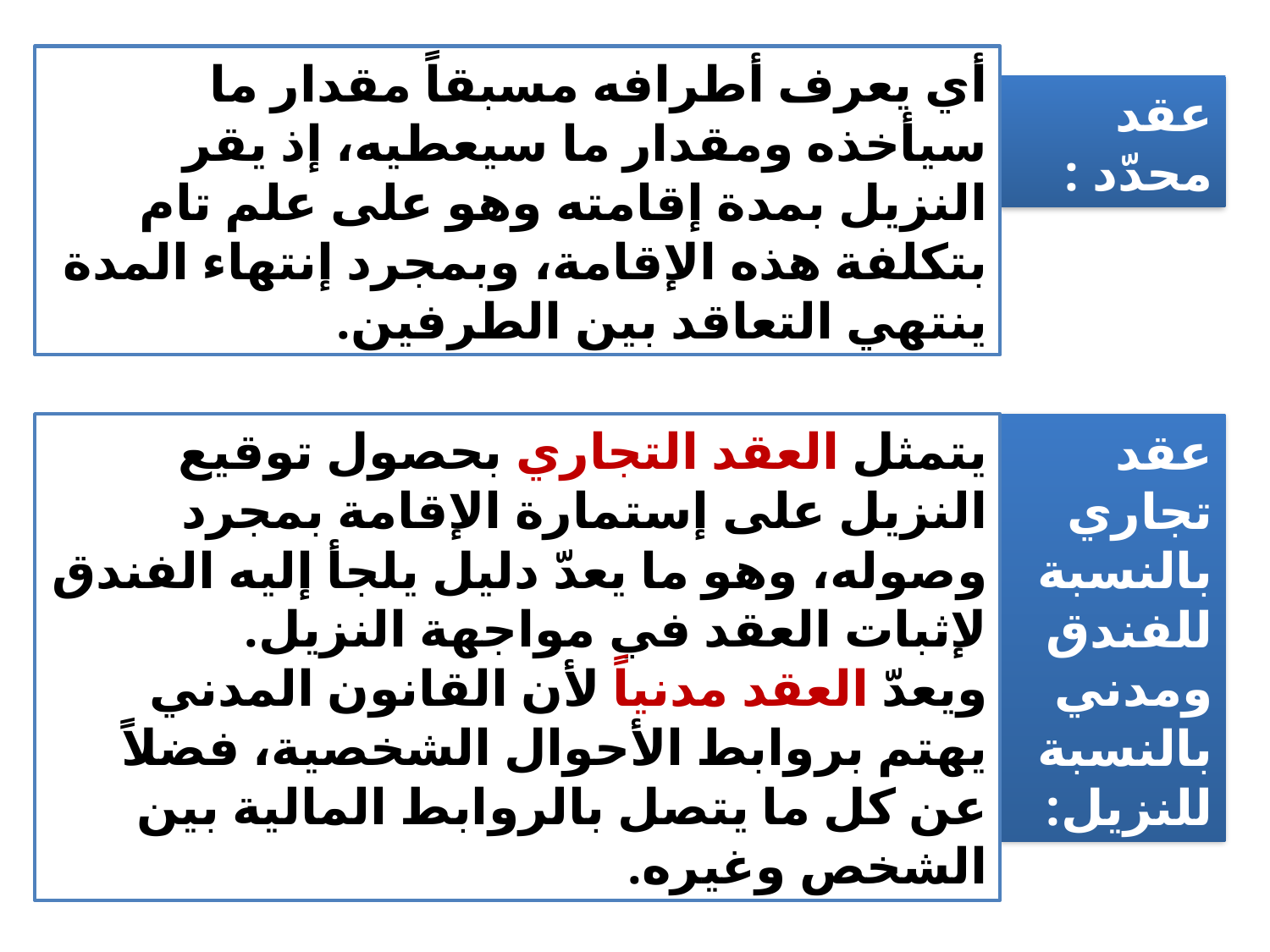

أي يعرف أطرافه مسبقاً مقدار ما سيأخذه ومقدار ما سيعطيه، إذ يقر النزيل بمدة إقامته وهو على علم تام بتكلفة هذه الإقامة، وبمجرد إنتهاء المدة ينتهي التعاقد بين الطرفين.
عقد محدّد :
يتمثل العقد التجاري بحصول توقيع النزيل على إستمارة الإقامة بمجرد وصوله، وهو ما يعدّ دليل يلجأ إليه الفندق لإثبات العقد في مواجهة النزيل.
ويعدّ العقد مدنياً لأن القانون المدني يهتم بروابط الأحوال الشخصية، فضلاً عن كل ما يتصل بالروابط المالية بين الشخص وغيره.
عقد تجاري بالنسبة للفندق ومدني بالنسبة للنزيل: